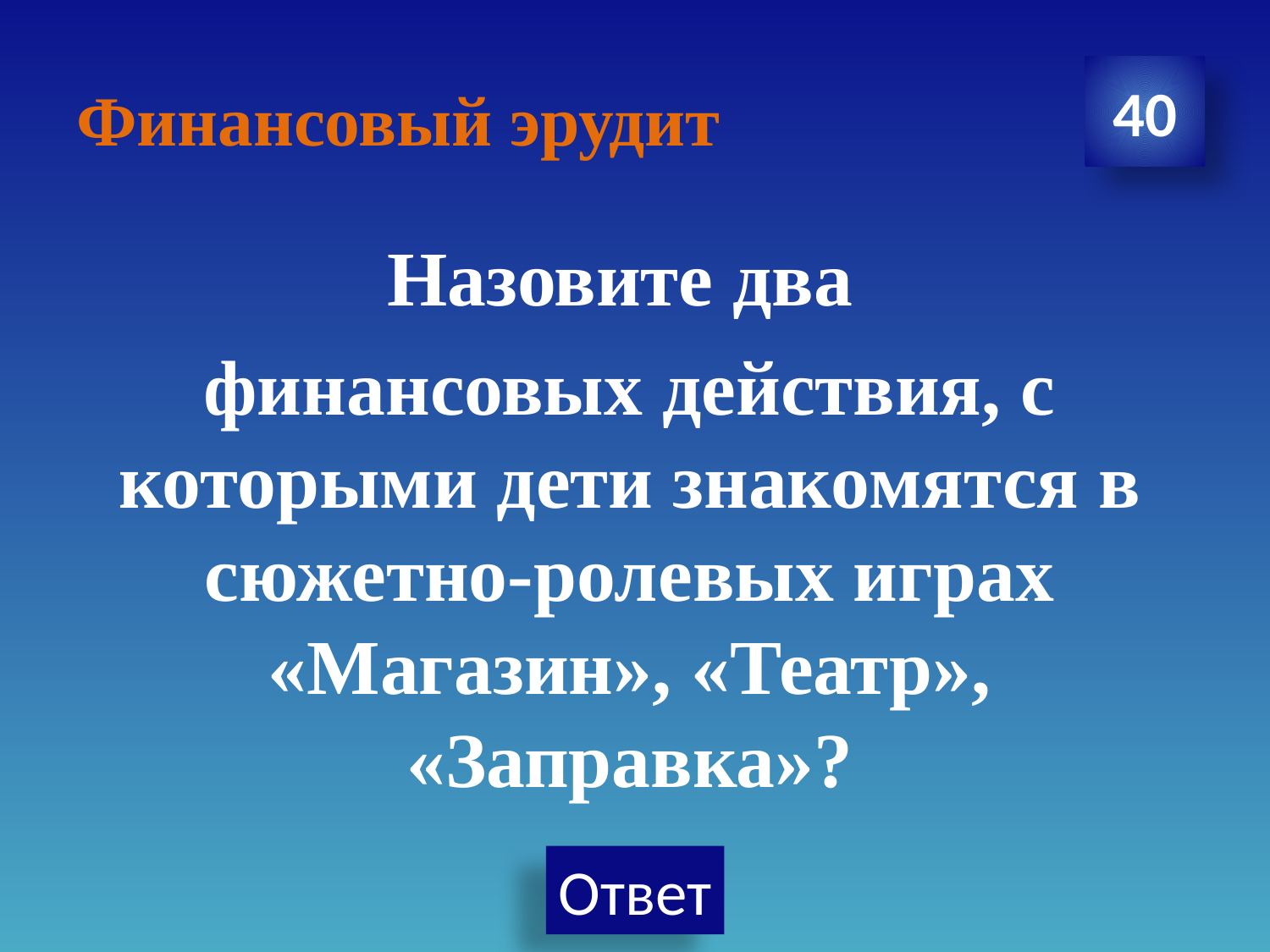

# Финансовый эрудит
40
Назовите два
финансовых действия, с которыми дети знакомятся в сюжетно-ролевых играх «Магазин», «Театр», «Заправка»?